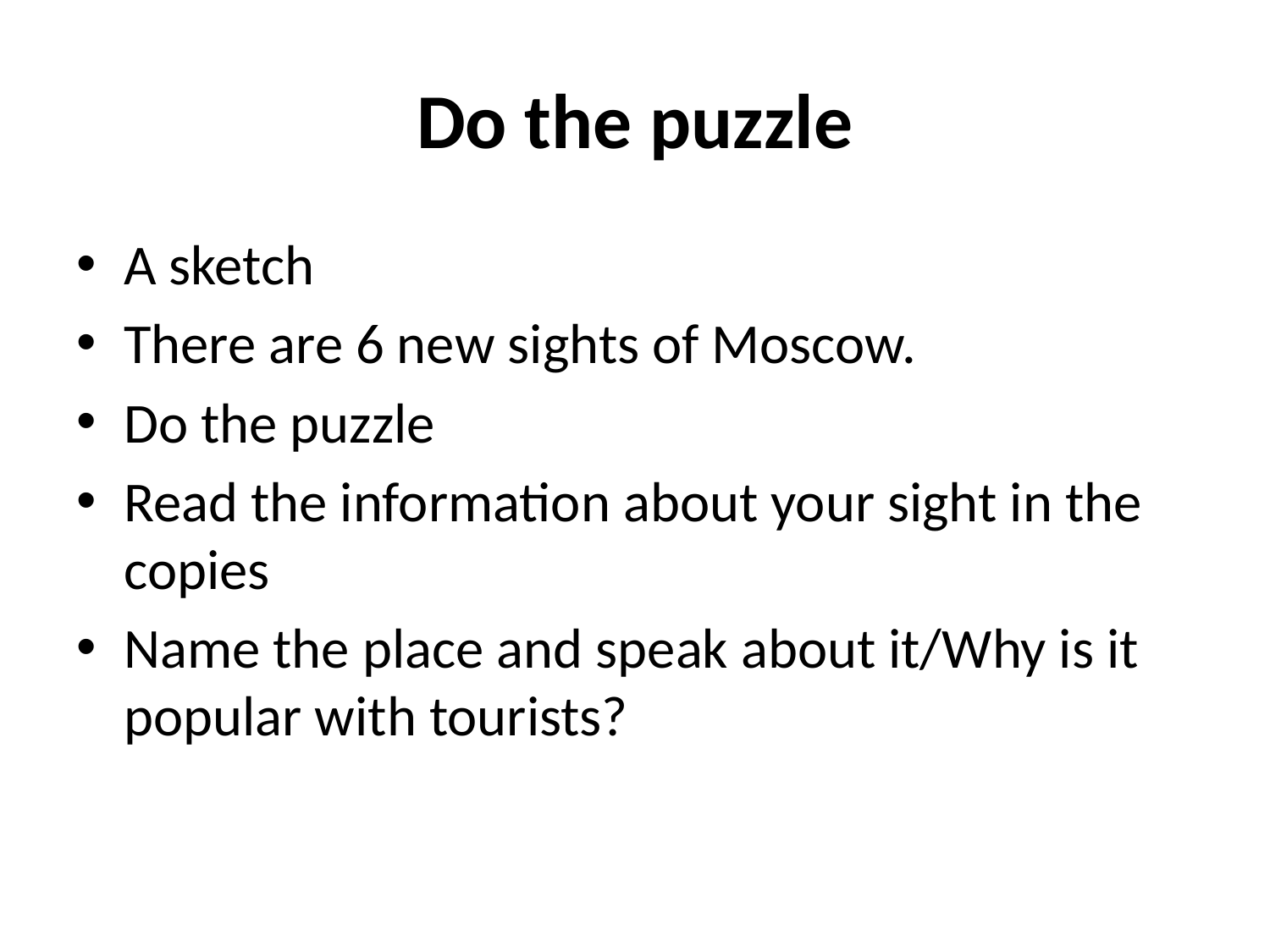

# Do the puzzle
A sketch
There are 6 new sights of Moscow.
Do the puzzle
Read the information about your sight in the copies
Name the place and speak about it/Why is it popular with tourists?